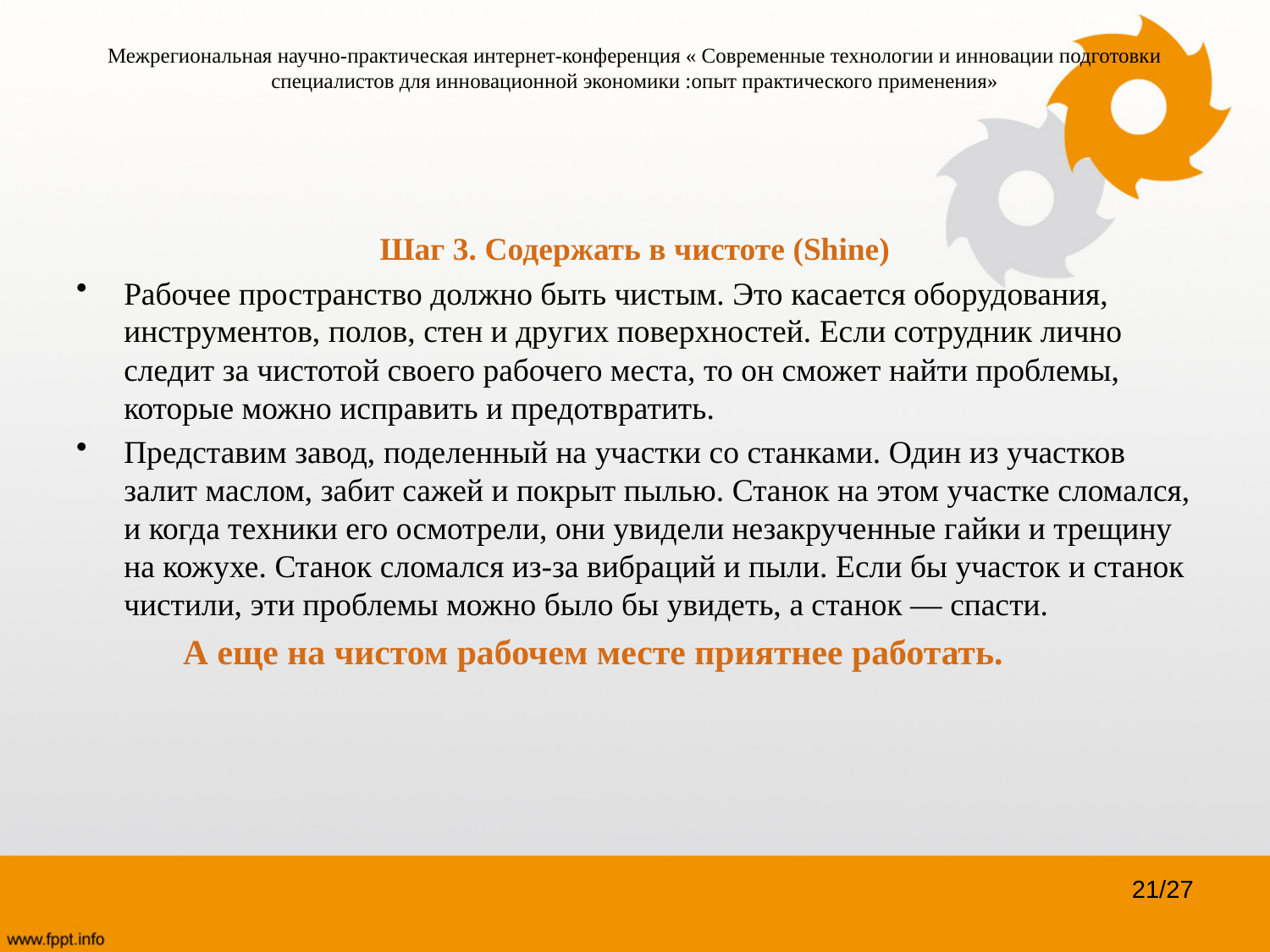

# Межрегиональная научно-практическая интернет-конференция « Современные технологии и инновации подготовки специалистов для инновационной экономики :опыт практического применения»
Шаг 3. Содержать в чистоте (Shine)
Рабочее пространство должно быть чистым. Это касается оборудования, инструментов, полов, стен и других поверхностей. Если сотрудник лично следит за чистотой своего рабочего места, то он сможет найти проблемы, которые можно исправить и предотвратить.
Представим завод, поделенный на участки со станками. Один из участков залит маслом, забит сажей и покрыт пылью. Станок на этом участке сломался, и когда техники его осмотрели, они увидели незакрученные гайки и трещину на кожухе. Станок сломался из-за вибраций и пыли. Если бы участок и станок чистили, эти проблемы можно было бы увидеть, а станок — спасти.
            А еще на чистом рабочем месте приятнее работать.
21/27